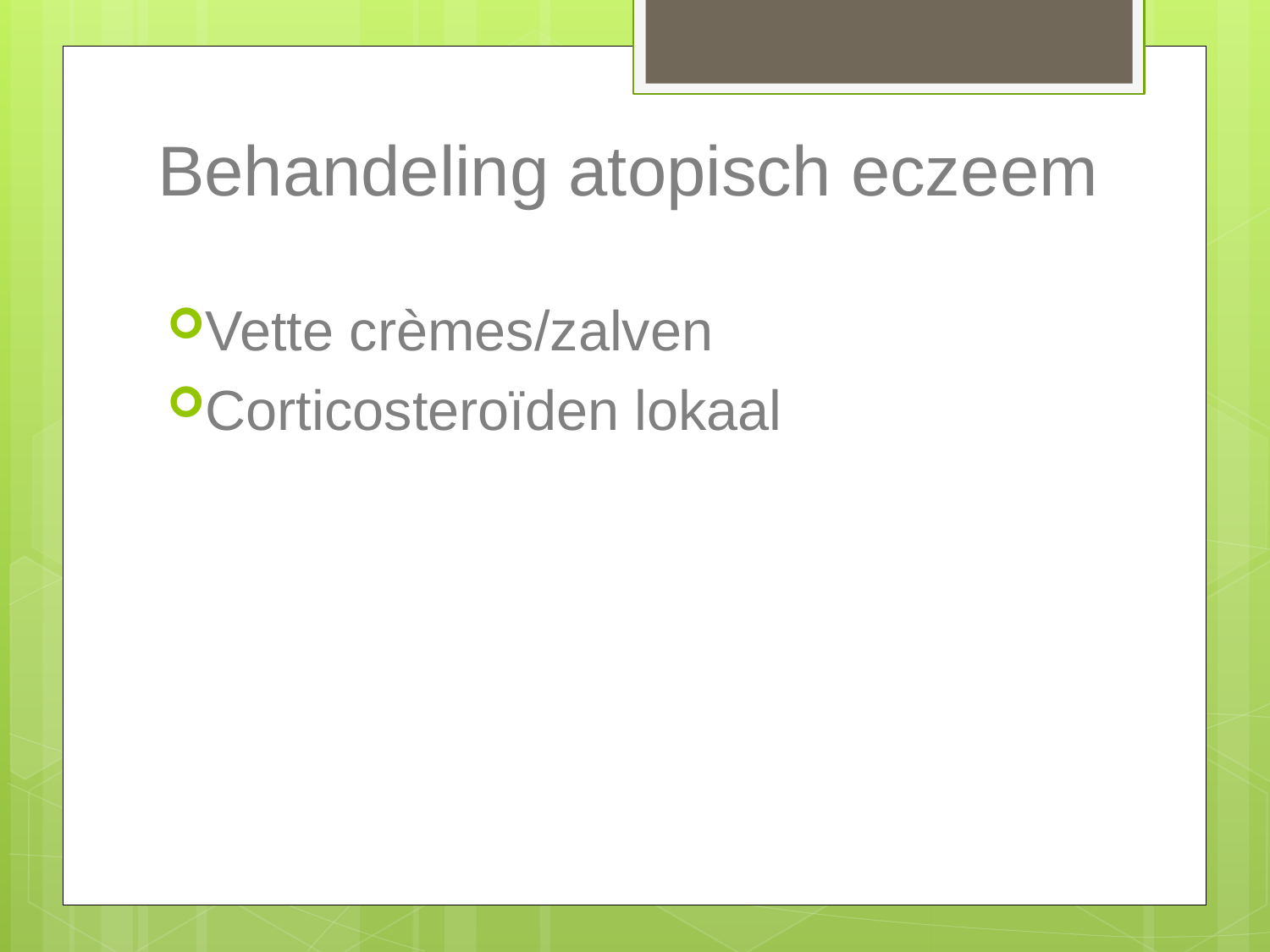

# Behandeling atopisch eczeem

Vette crèmes/zalven
Corticosteroïden lokaal